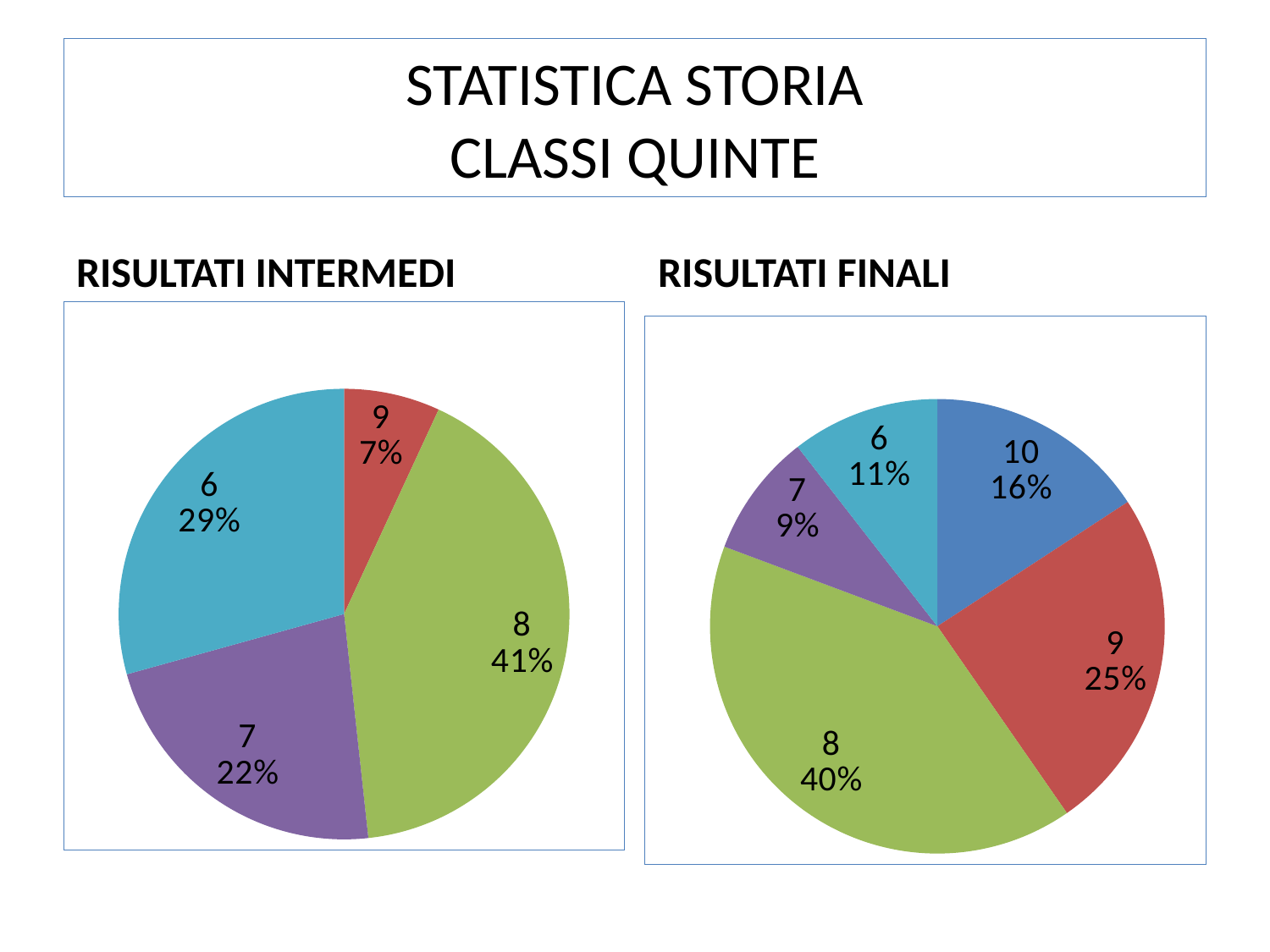

# STATISTICA STORIA CLASSI QUINTE
RISULTATI INTERMEDI
RISULTATI FINALI

### Chart

| Category | C.quinte |
|---|---|
| 10 | 0.0 |
| 9 | 4.0 |
| 8 | 24.0 |
| 7 | 13.0 |
| 6 | 17.0 |
| 5 | 0.0 |

### Chart

| Category | C.quinte |
|---|---|
| 10 | 9.0 |
| 9 | 14.0 |
| 8 | 23.0 |
| 7 | 5.0 |
| 6 | 6.0 |
| 5 | 0.0 |